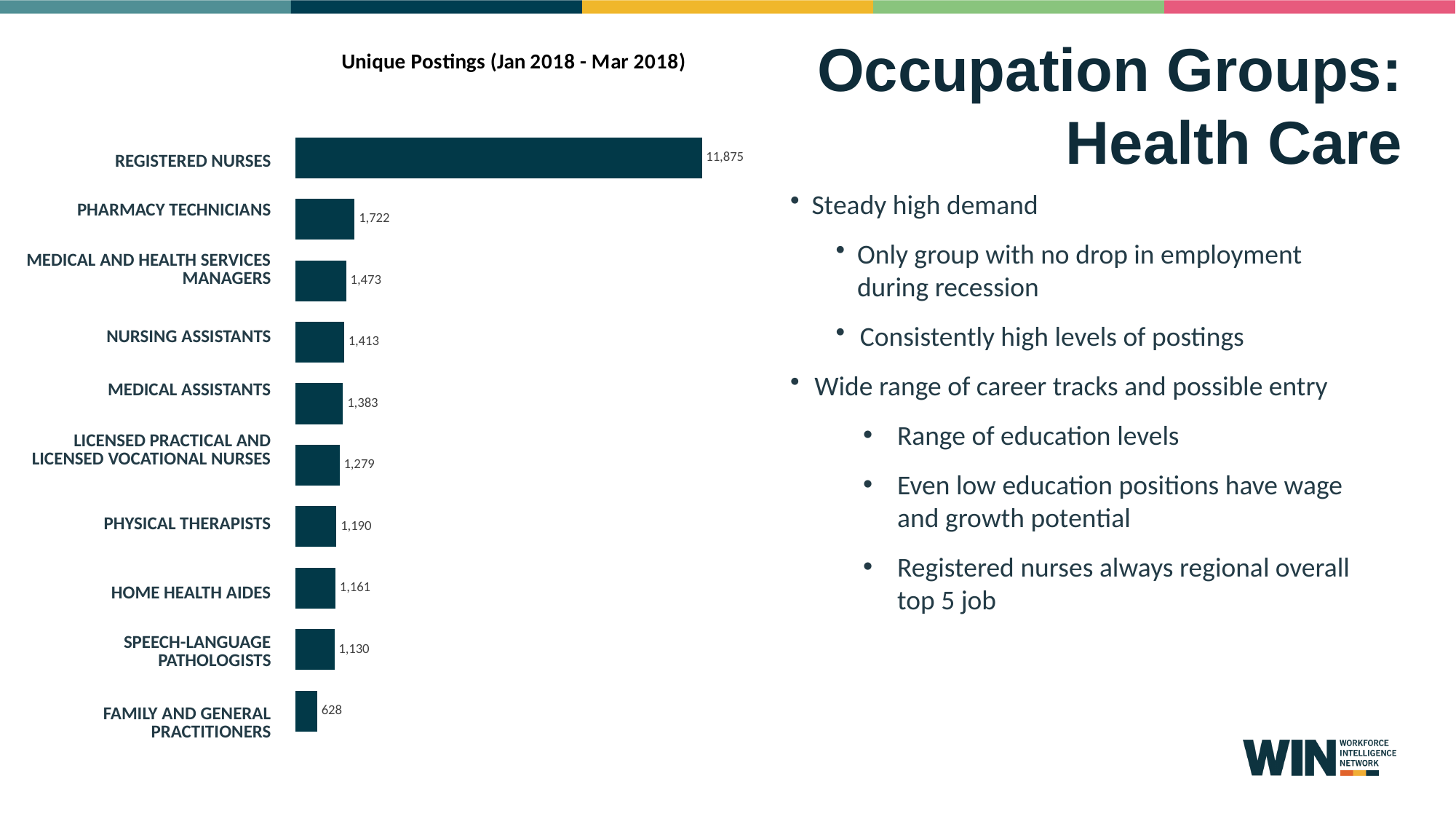

### Chart: Unique Postings (Jan 2018 - Mar 2018)

| Category | Unique Postings (Jan 2018 - Mar 2018) |
|---|---|
Occupation Groups: Health Care
| REGISTERED NURSES |
| --- |
| PHARMACY TECHNICIANS |
| MEDICAL AND HEALTH SERVICES MANAGERS |
| NURSING ASSISTANTS |
| MEDICAL ASSISTANTS |
| LICENSED PRACTICAL AND LICENSED VOCATIONAL NURSES |
| PHYSICAL THERAPISTS |
| HOME HEALTH AIDES |
| SPEECH-LANGUAGE PATHOLOGISTS |
| FAMILY AND GENERAL PRACTITIONERS |
Steady high demand
Only group with no drop in employment during recession
Consistently high levels of postings
Wide range of career tracks and possible entry
Range of education levels
Even low education positions have wage and growth potential
Registered nurses always regional overall top 5 job